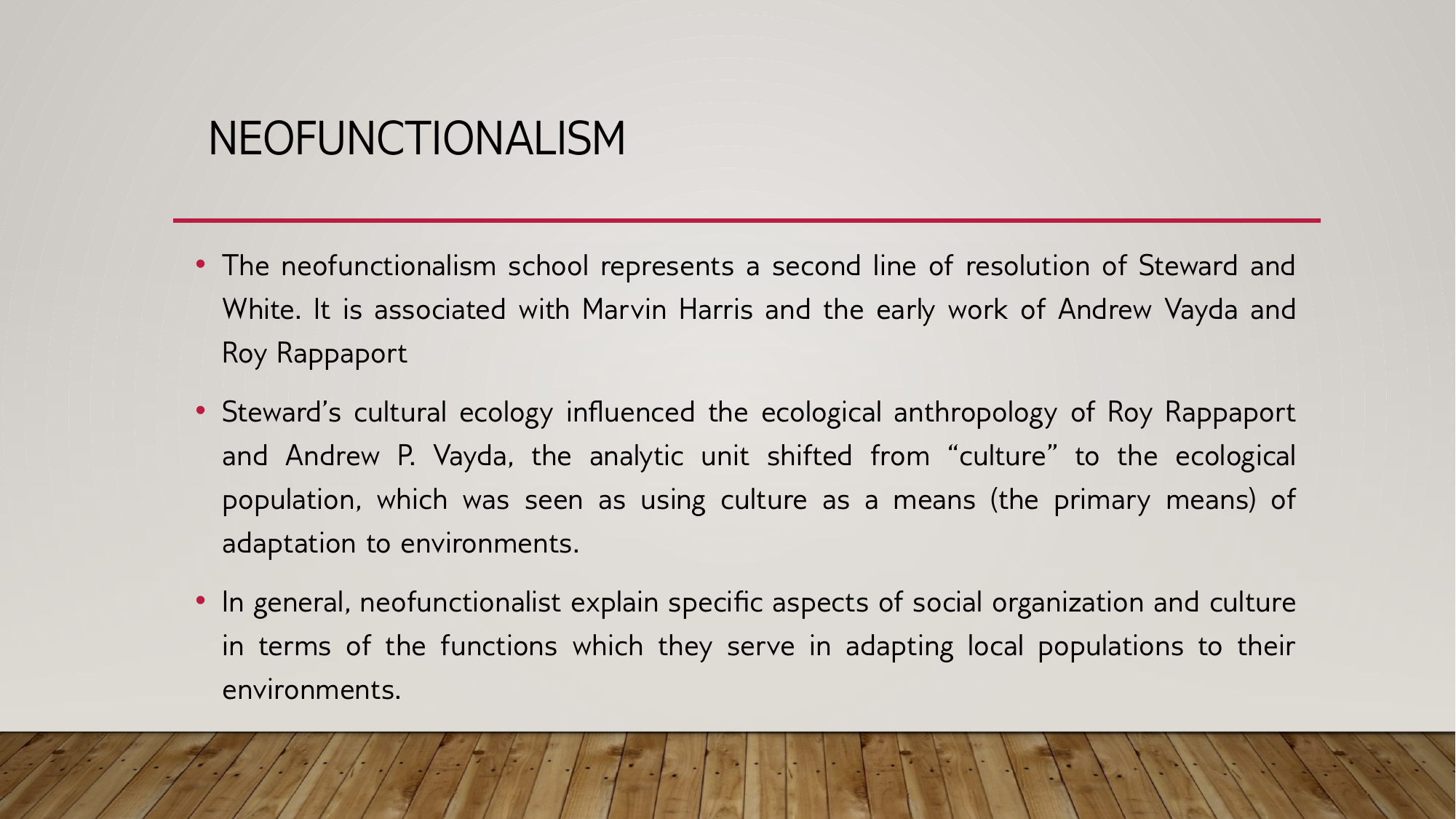

# Neofunctionalism
The neofunctionalism school represents a second line of resolution of Steward and White. It is associated with Marvin Harris and the early work of Andrew Vayda and Roy Rappaport
Steward’s cultural ecology influenced the ecological anthropology of Roy Rappaport and Andrew P. Vayda, the analytic unit shifted from “culture” to the ecological population, which was seen as using culture as a means (the primary means) of adaptation to environments.
In general, neofunctionalist explain specific aspects of social organization and culture in terms of the functions which they serve in adapting local populations to their environments.